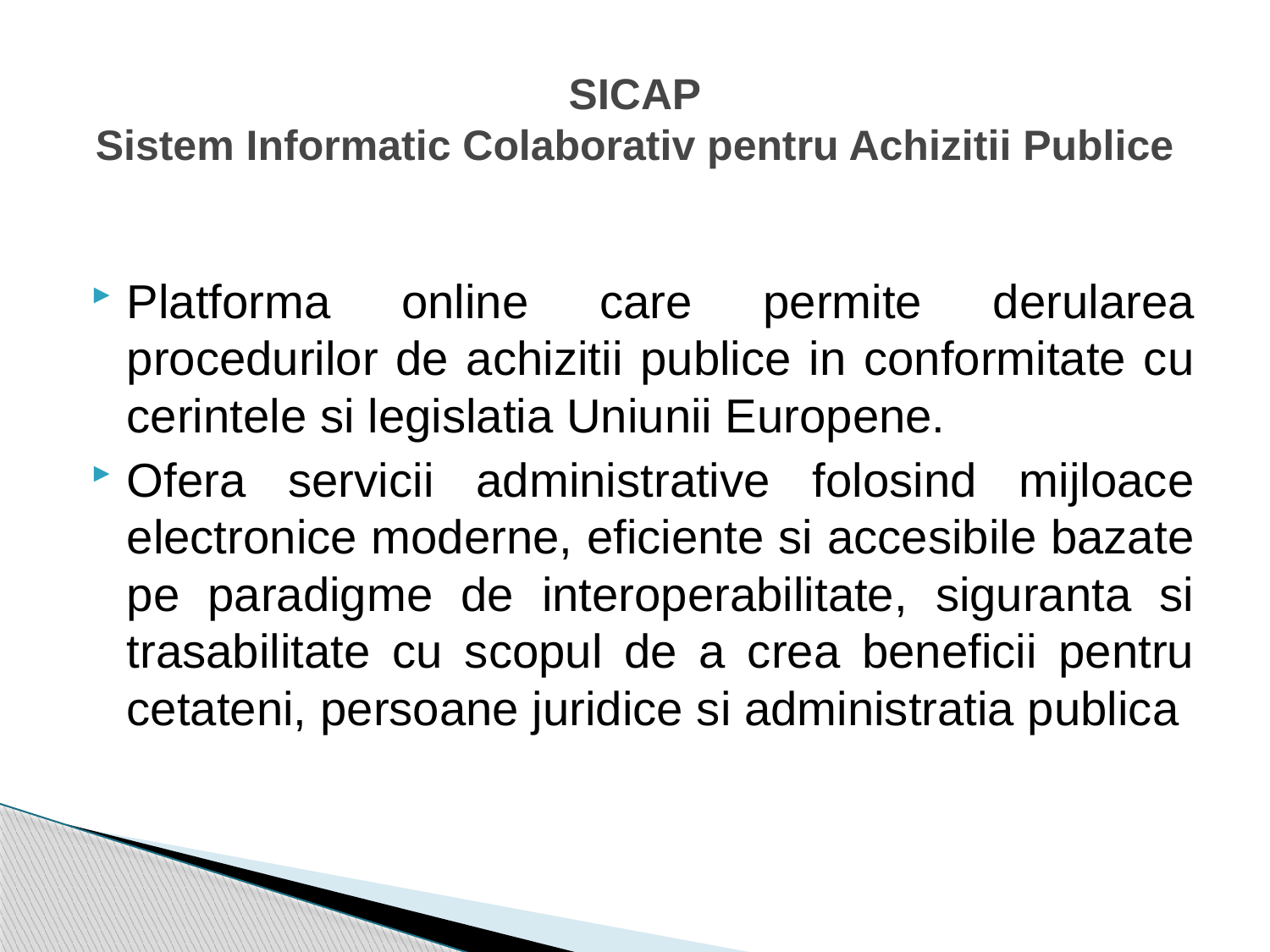

# SICAP Sistem Informatic Colaborativ pentru Achizitii Publice
Platforma online care permite derularea procedurilor de achizitii publice in conformitate cu cerintele si legislatia Uniunii Europene.
Ofera servicii administrative folosind mijloace electronice moderne, eficiente si accesibile bazate pe paradigme de interoperabilitate, siguranta si trasabilitate cu scopul de a crea beneficii pentru cetateni, persoane juridice si administratia publica